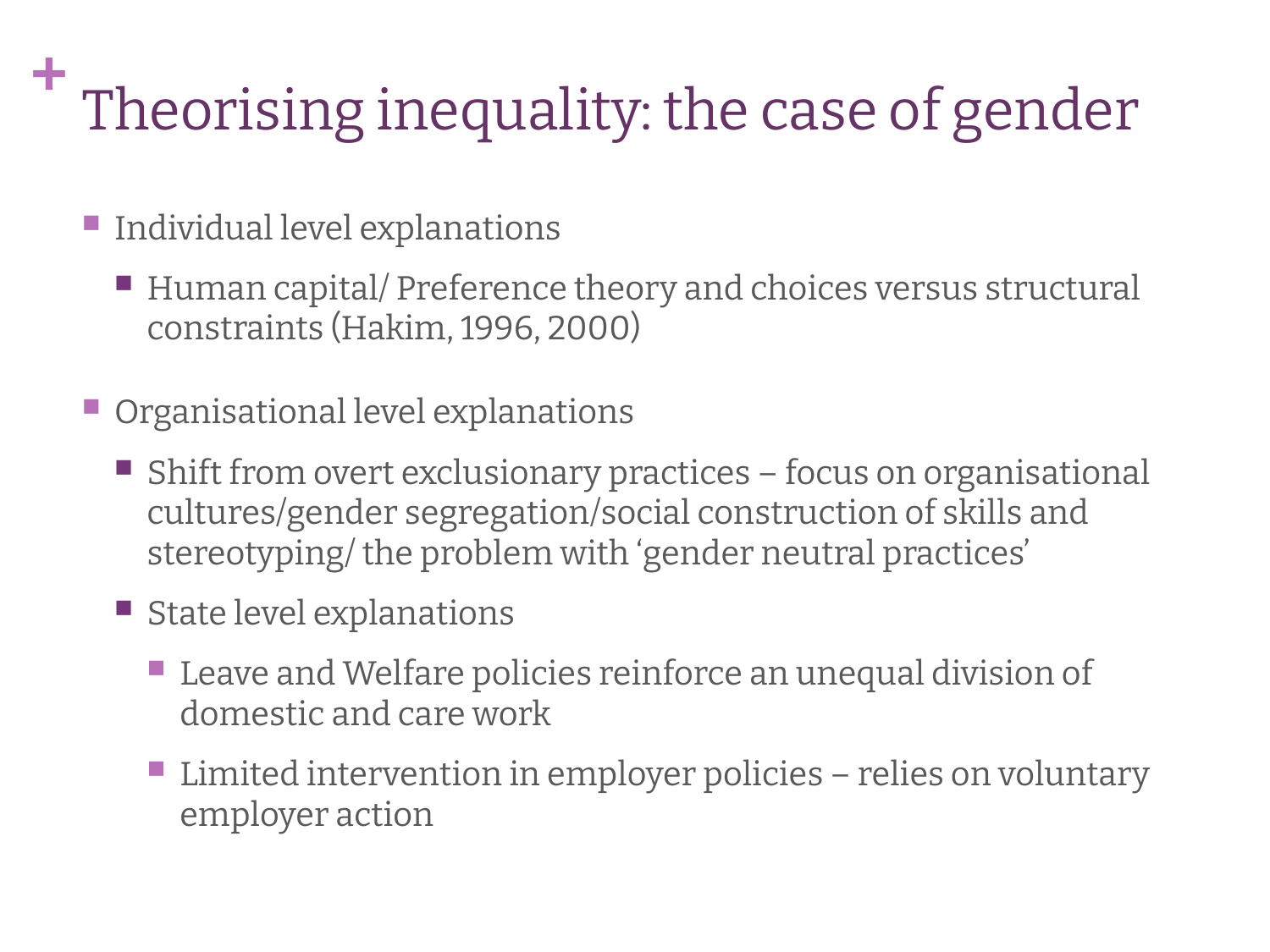

# Theorising inequality: the case of gender
Individual level explanations
Human capital/ Preference theory and choices versus structural constraints (Hakim, 1996, 2000)
Organisational level explanations
Shift from overt exclusionary practices – focus on organisational cultures/gender segregation/social construction of skills and stereotyping/ the problem with ‘gender neutral practices’
State level explanations
Leave and Welfare policies reinforce an unequal division of domestic and care work
Limited intervention in employer policies – relies on voluntary employer action